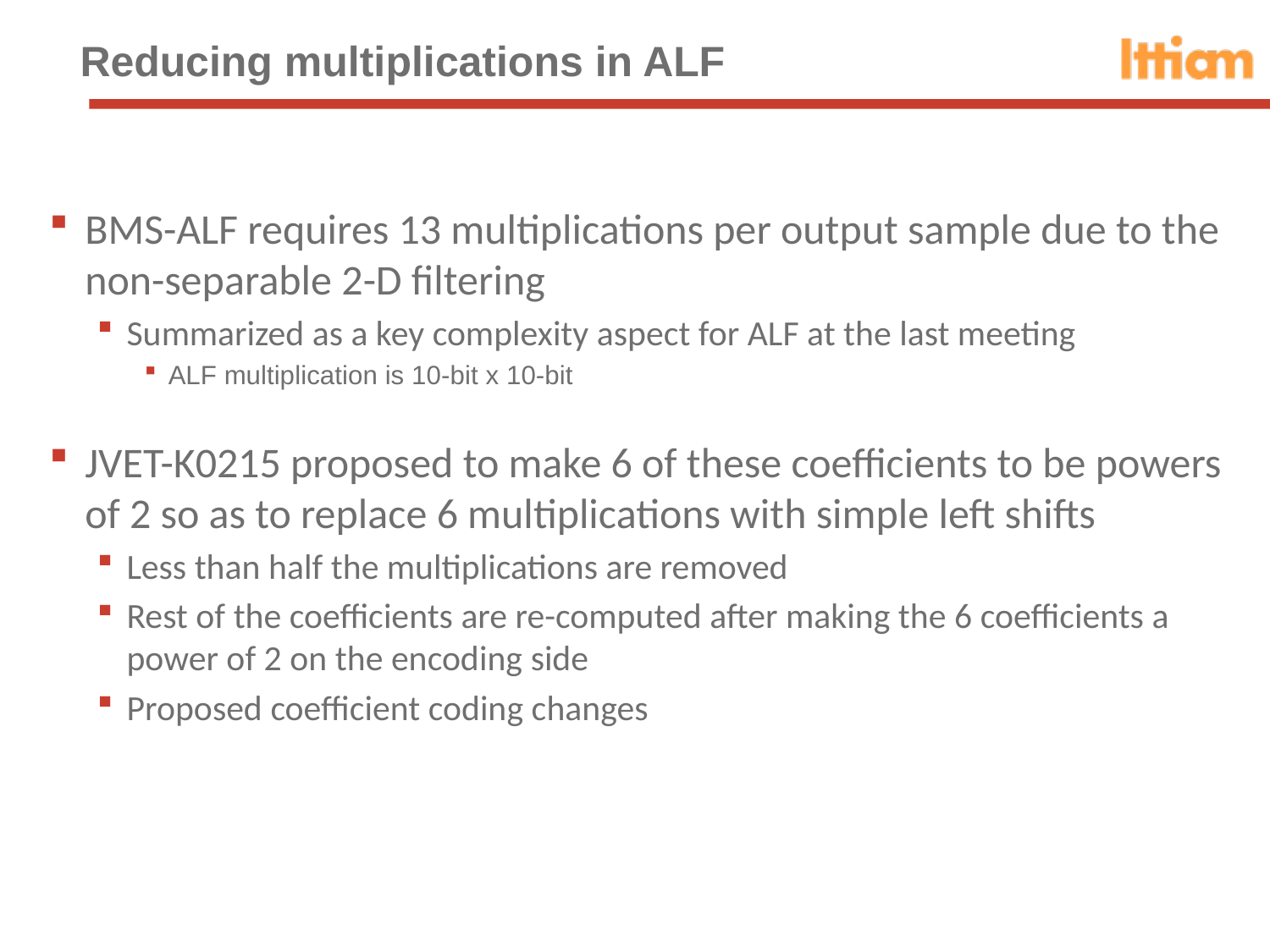

# Reducing multiplications in ALF
BMS-ALF requires 13 multiplications per output sample due to the non-separable 2-D filtering
Summarized as a key complexity aspect for ALF at the last meeting
ALF multiplication is 10-bit x 10-bit

JVET-K0215 proposed to make 6 of these coefficients to be powers of 2 so as to replace 6 multiplications with simple left shifts
Less than half the multiplications are removed
Rest of the coefficients are re-computed after making the 6 coefficients a power of 2 on the encoding side
Proposed coefficient coding changes